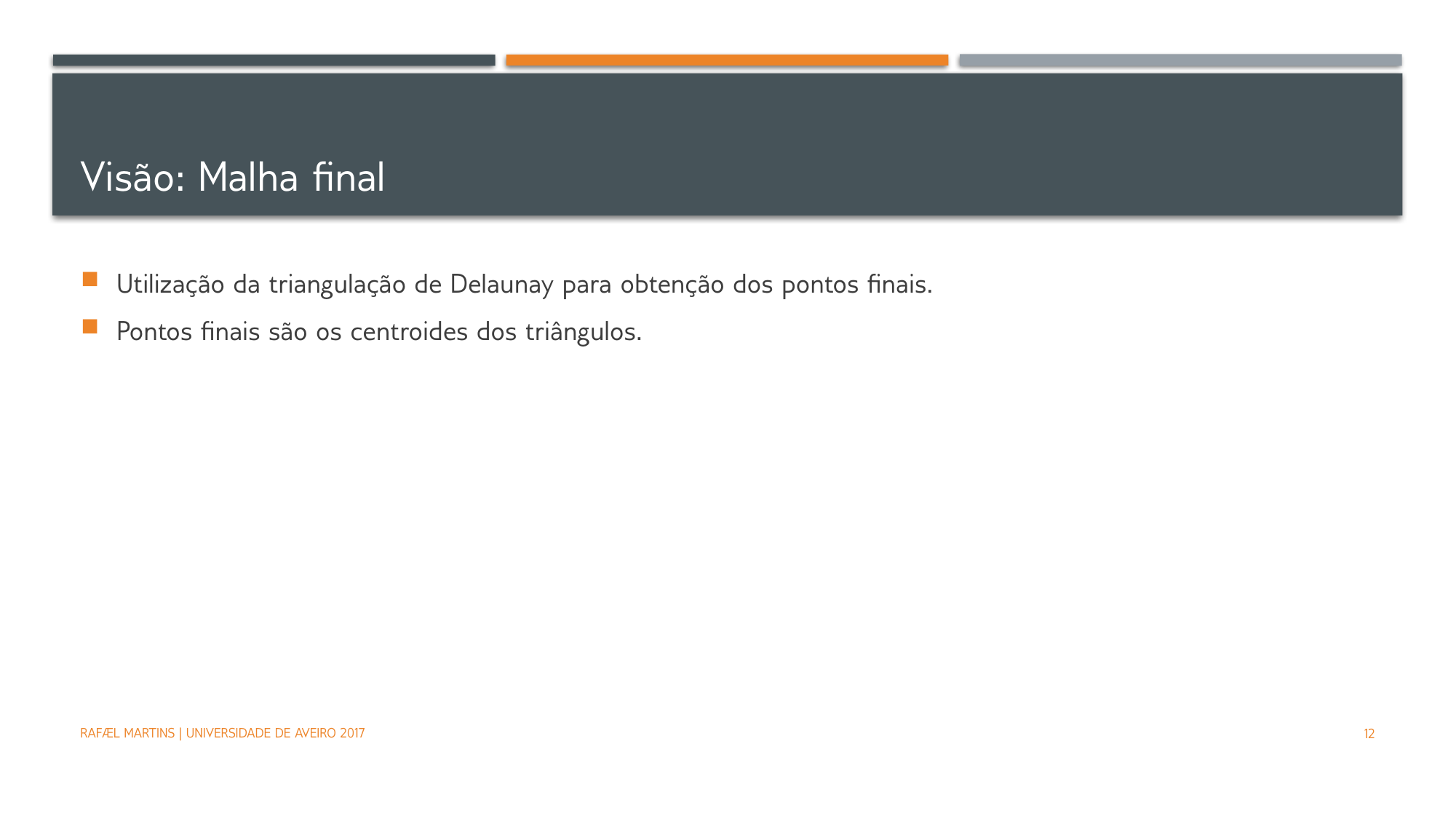

# Visão: Malha final
Utilização da triangulação de Delaunay para obtenção dos pontos finais.
Pontos finais são os centroides dos triângulos.
Rafael Martins | Universidade de Aveiro 2017
12